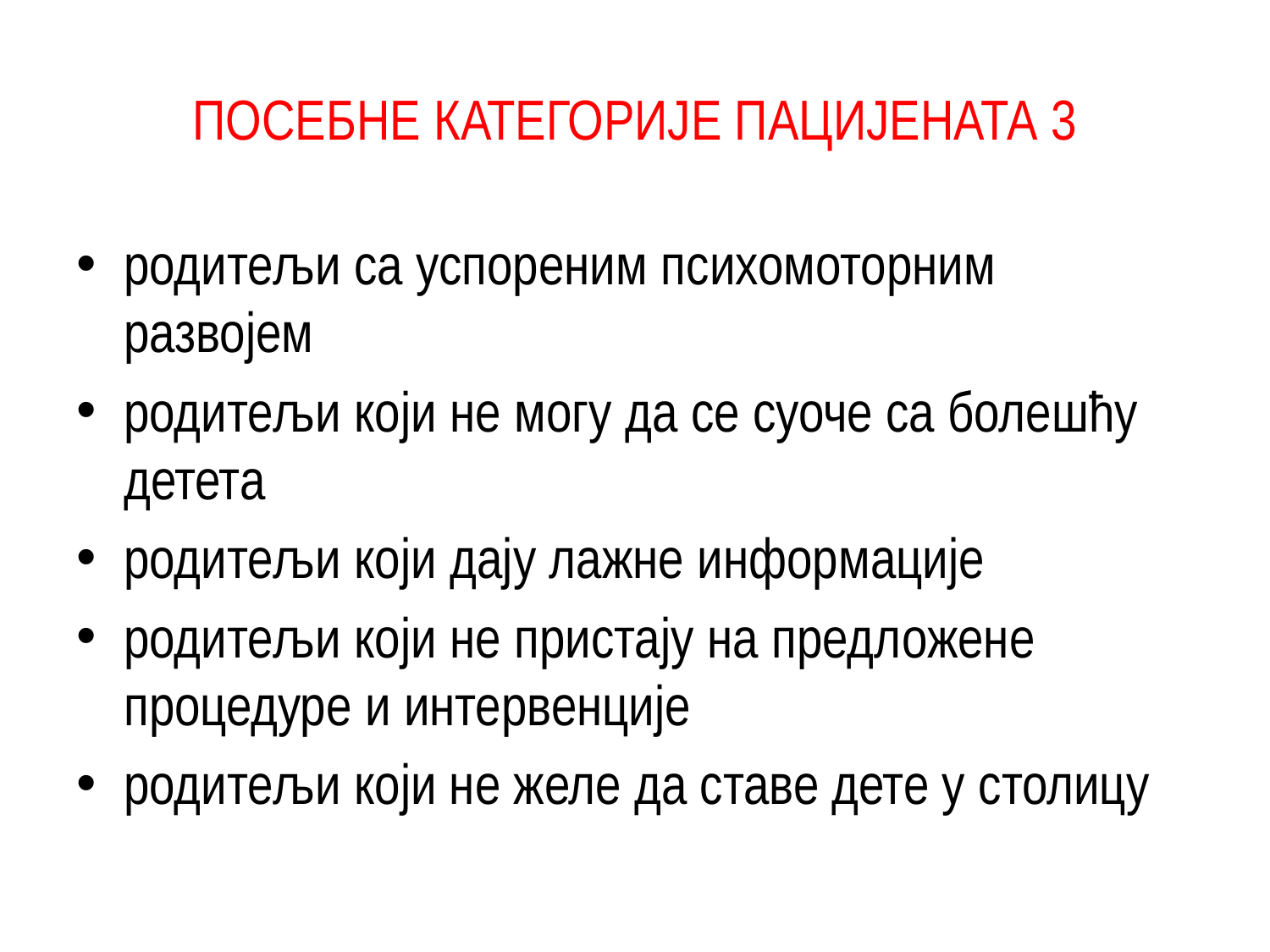

# ПОСЕБНЕ КАТЕГОРИЈЕ ПАЦИЈЕНАТА 3
родитељи са успореним психомоторним развојем
родитељи који не могу да се суоче са болешћу детета
родитељи који дају лажне информације
родитељи који не пристају на предложене процедуре и интервенције
родитељи који не желе да ставе дете у столицу